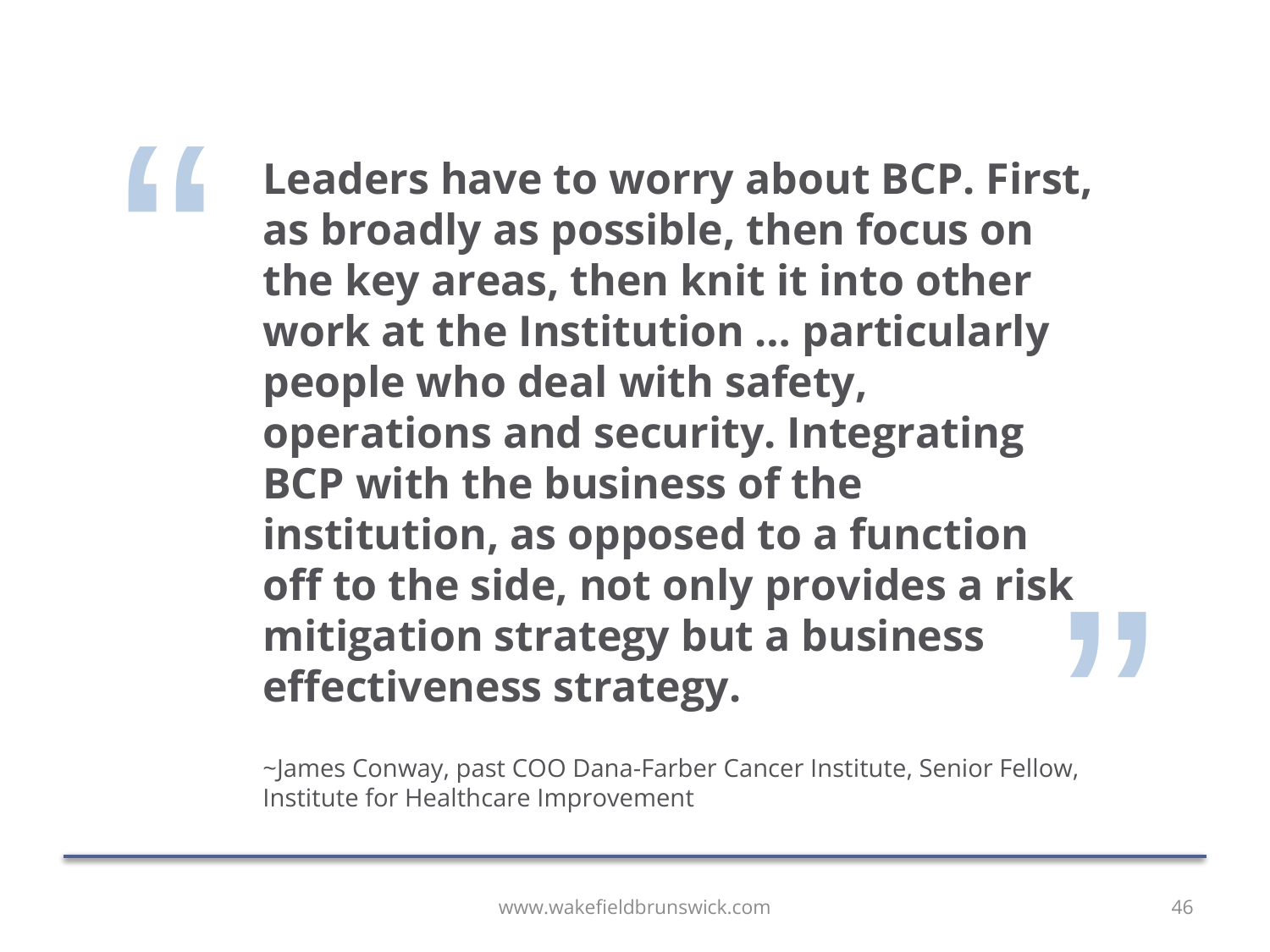

“
Leaders have to worry about BCP. First, as broadly as possible, then focus on the key areas, then knit it into other work at the Institution … particularly people who deal with safety, operations and security. Integrating BCP with the business of the institution, as opposed to a function off to the side, not only provides a risk mitigation strategy but a business effectiveness strategy.

~James Conway, past COO Dana-Farber Cancer Institute, Senior Fellow, Institute for Healthcare Improvement
”
www.wakefieldbrunswick.com
46